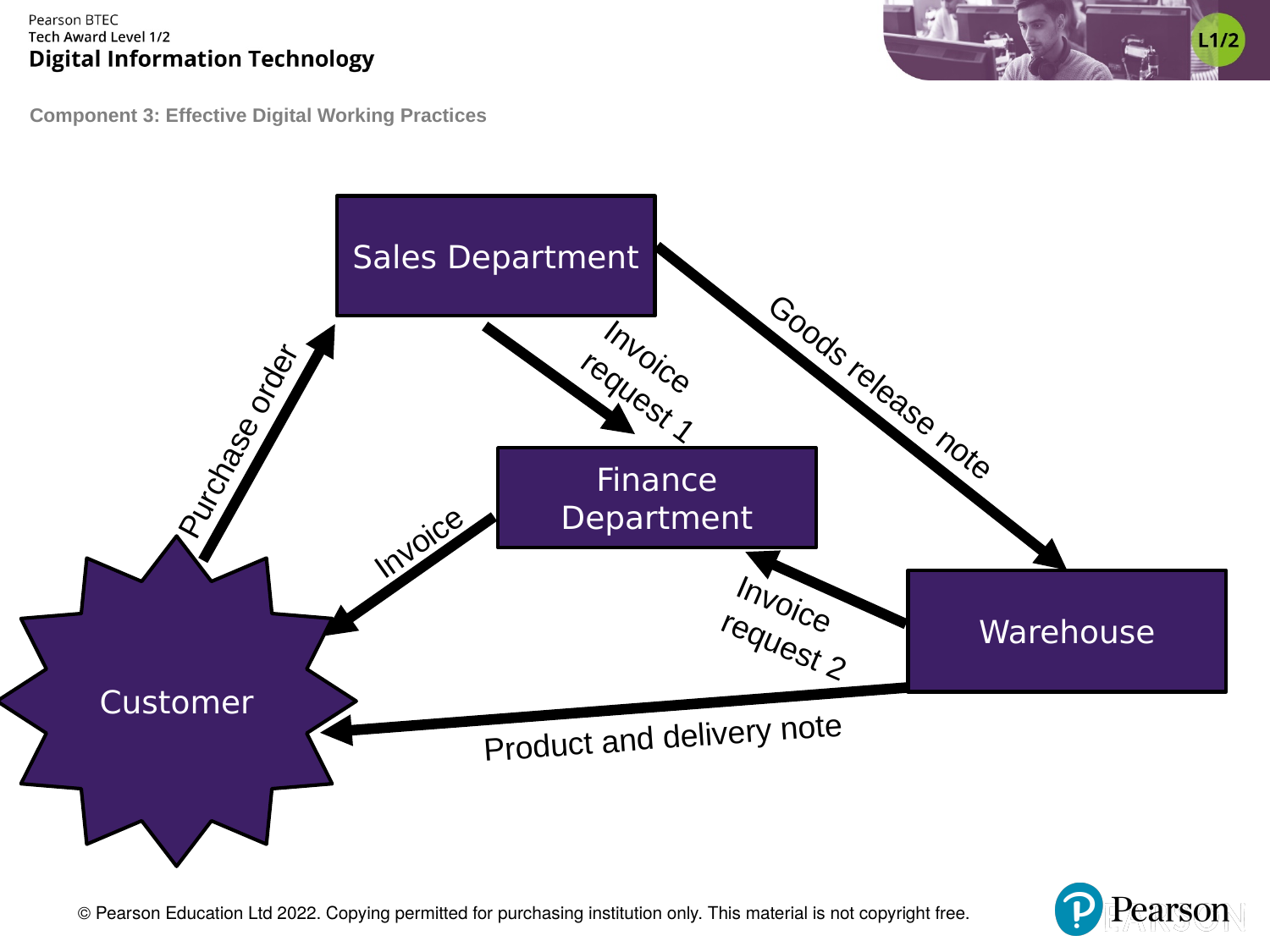

Sales Department

Goods release note

Invoice
request 1

Purchase order

Finance Department
Invoice

Customer

Invoice
request 2

Warehouse

Product and delivery note
© Pearson Education Ltd 2022. Copying permitted for purchasing institution only. This material is not copyright free.